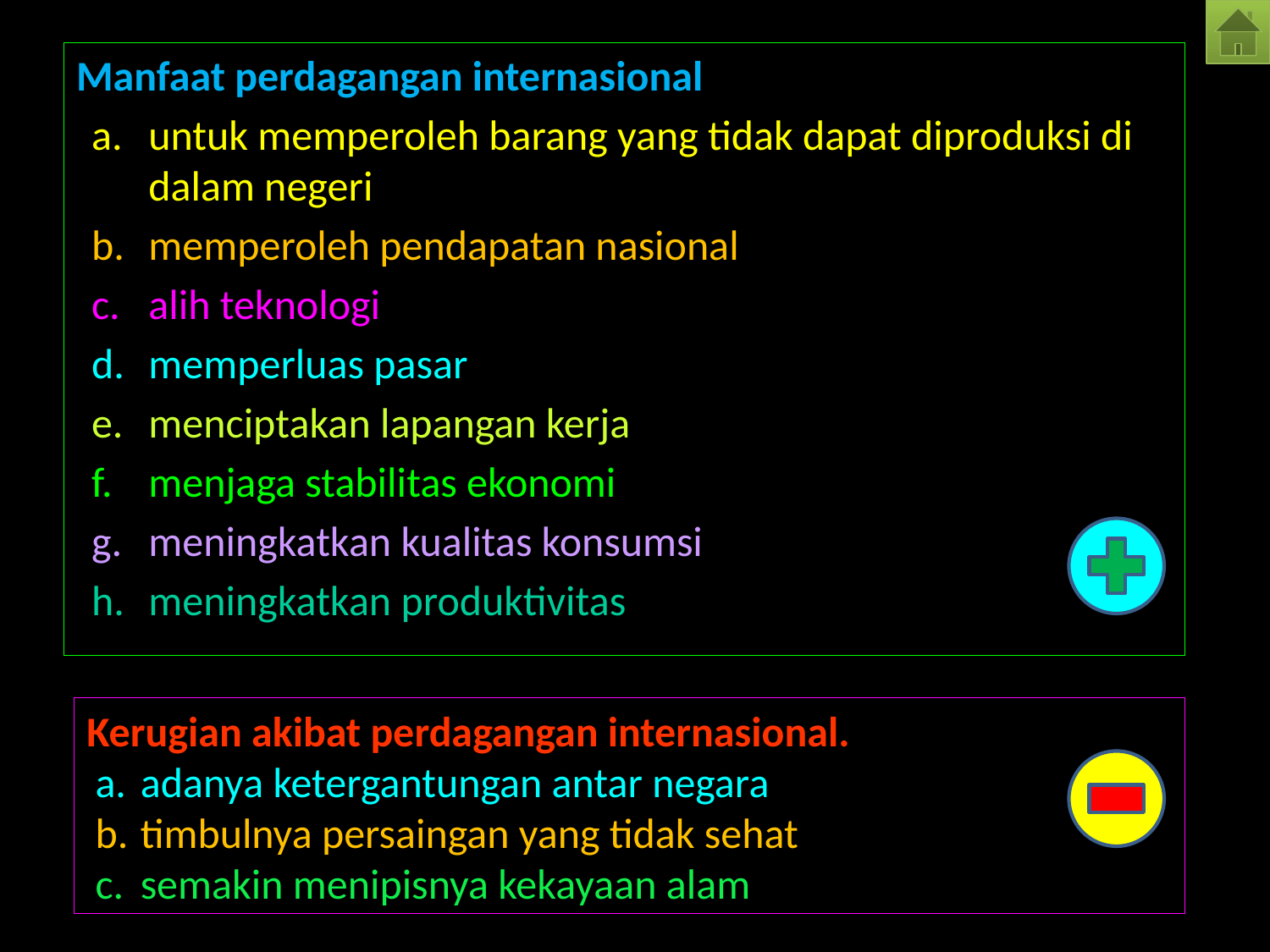

Manfaat perdagangan internasional
untuk memperoleh barang yang tidak dapat diproduksi di dalam negeri
memperoleh pendapatan nasional
alih teknologi
memperluas pasar
menciptakan lapangan kerja
menjaga stabilitas ekonomi
meningkatkan kualitas konsumsi
meningkatkan produktivitas

Kerugian akibat perdagangan internasional.
adanya ketergantungan antar negara
timbulnya persaingan yang tidak sehat
semakin menipisnya kekayaan alam